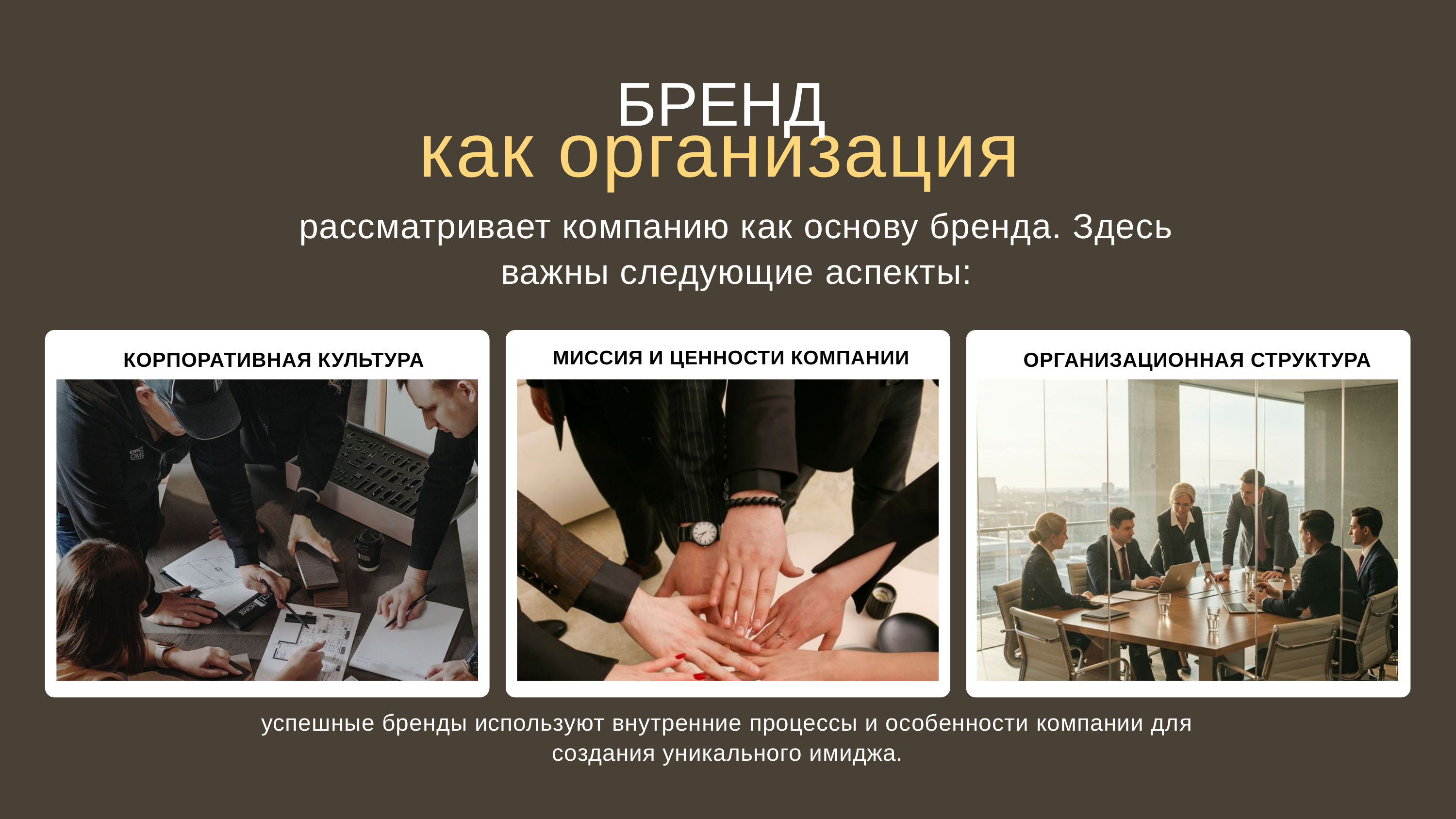

БРЕНД
как организация
рассматривает компанию как основу бренда. Здесь важны следующие аспекты:

МИССИЯ И ЦЕННОСТИ КОМПАНИИ
КОРПОРАТИВНАЯ КУЛЬТУРА
ОРГАНИЗАЦИОННАЯ СТРУКТУРА

успешные бренды используют внутренние процессы и особенности компании для создания уникального имиджа.